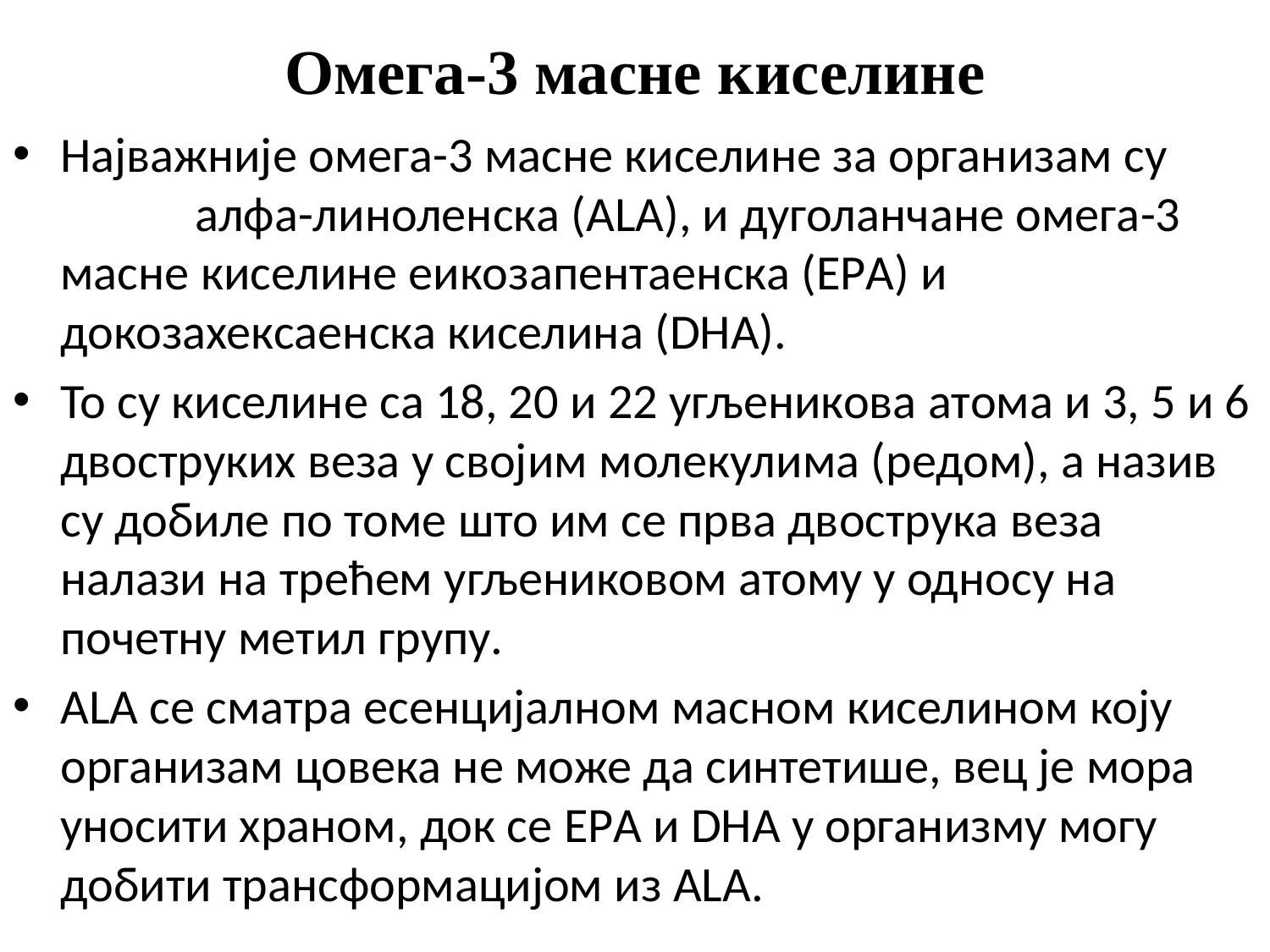

# Омега-3 масне киселине
Најважније омега-3 масне киселине за организам су                     алфа-линоленска (АLА), и дуголанчане омега-3 масне киселине еикозапентаенска (ЕPА) и докозахексаенска киселина (DHA).
То су киселине са 18, 20 и 22 угљеникова атома и 3, 5 и 6 двоструких веза у својим молекулима (редом), а назив су добиле по томе што им се прва двострука веза налази на трећем угљениковом атому у односу на почетну метил групу.
АLА се сматра есенцијалном масном киселином коју организам цовека не може да синтетише, вец је мора уносити храном, док се ЕPА и DHA у организму могу добити трансформацијом из АLА.